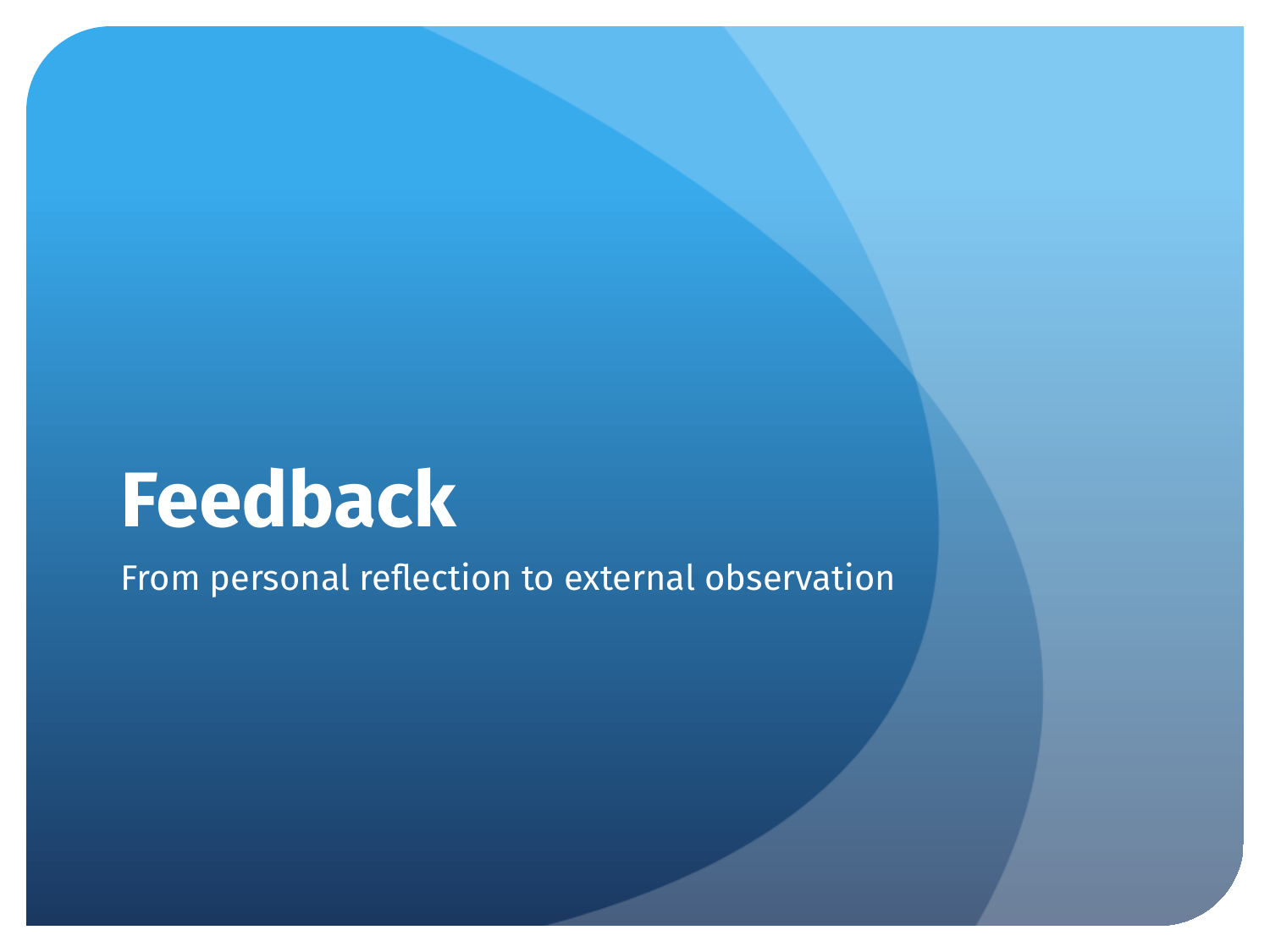

# Feedback
From personal reflection to external observation